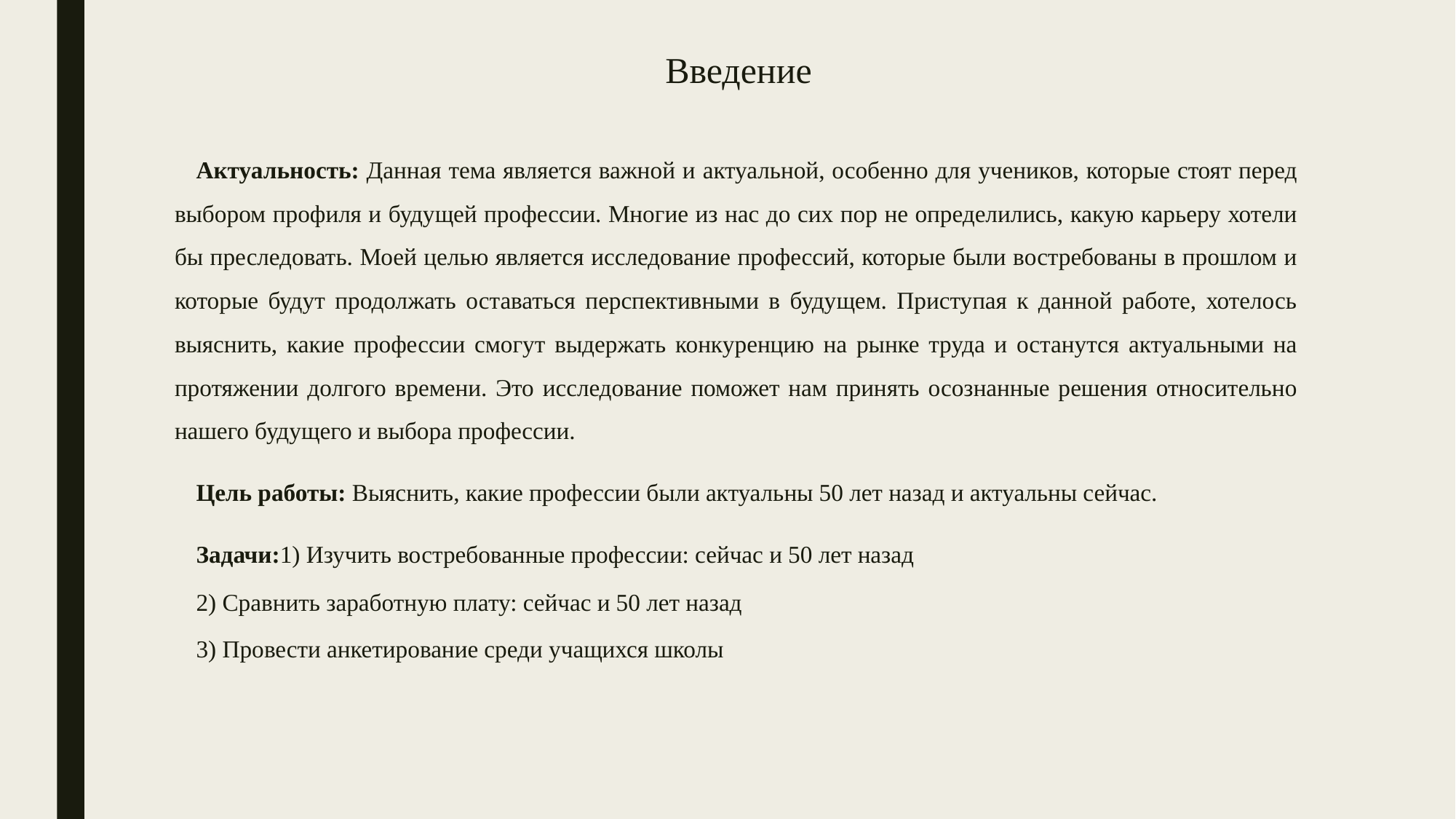

# Введение
Актуальность: Данная тема является важной и актуальной, особенно для учеников, которые стоят перед выбором профиля и будущей профессии. Многие из нас до сих пор не определились, какую карьеру хотели бы преследовать. Моей целью является исследование профессий, которые были востребованы в прошлом и которые будут продолжать оставаться перспективными в будущем. Приступая к данной работе, хотелось выяснить, какие профессии смогут выдержать конкуренцию на рынке труда и останутся актуальными на протяжении долгого времени. Это исследование поможет нам принять осознанные решения относительно нашего будущего и выбора профессии.
Цель работы: Выяснить, какие профессии были актуальны 50 лет назад и актуальны сейчас.
Задачи:1) Изучить востребованные профессии: сейчас и 50 лет назад
2) Сравнить заработную плату: сейчас и 50 лет назад
3) Провести анкетирование среди учащихся школы